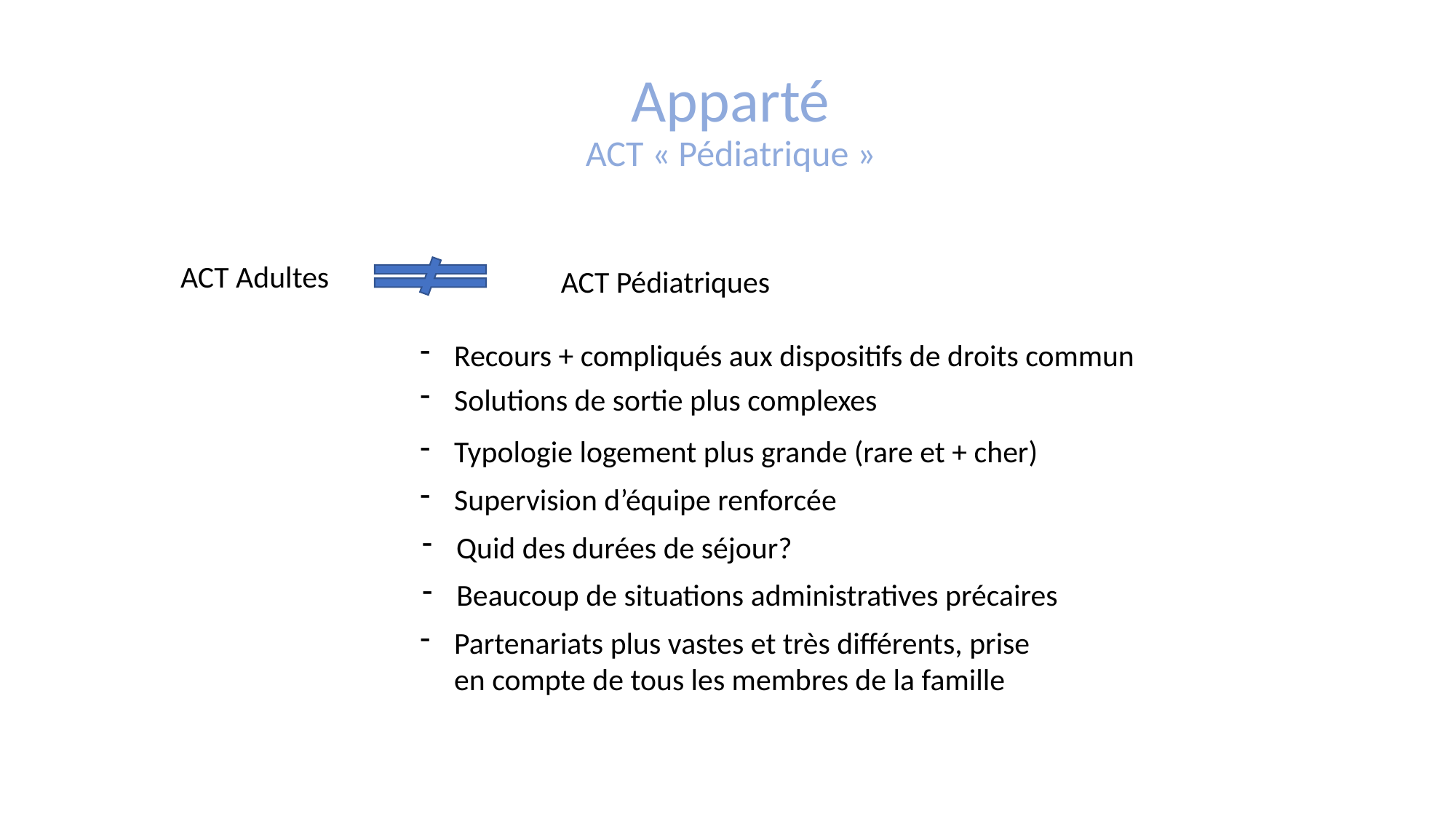

# Apparté ACT « Pédiatrique »
ACT Adultes

ACT Pédiatriques
Recours + compliqués aux dispositifs de droits commun
Solutions de sortie plus complexes
Typologie logement plus grande (rare et + cher)
Supervision d’équipe renforcée
Quid des durées de séjour?
Beaucoup de situations administratives précaires
Partenariats plus vastes et très différents, prise en compte de tous les membres de la famille